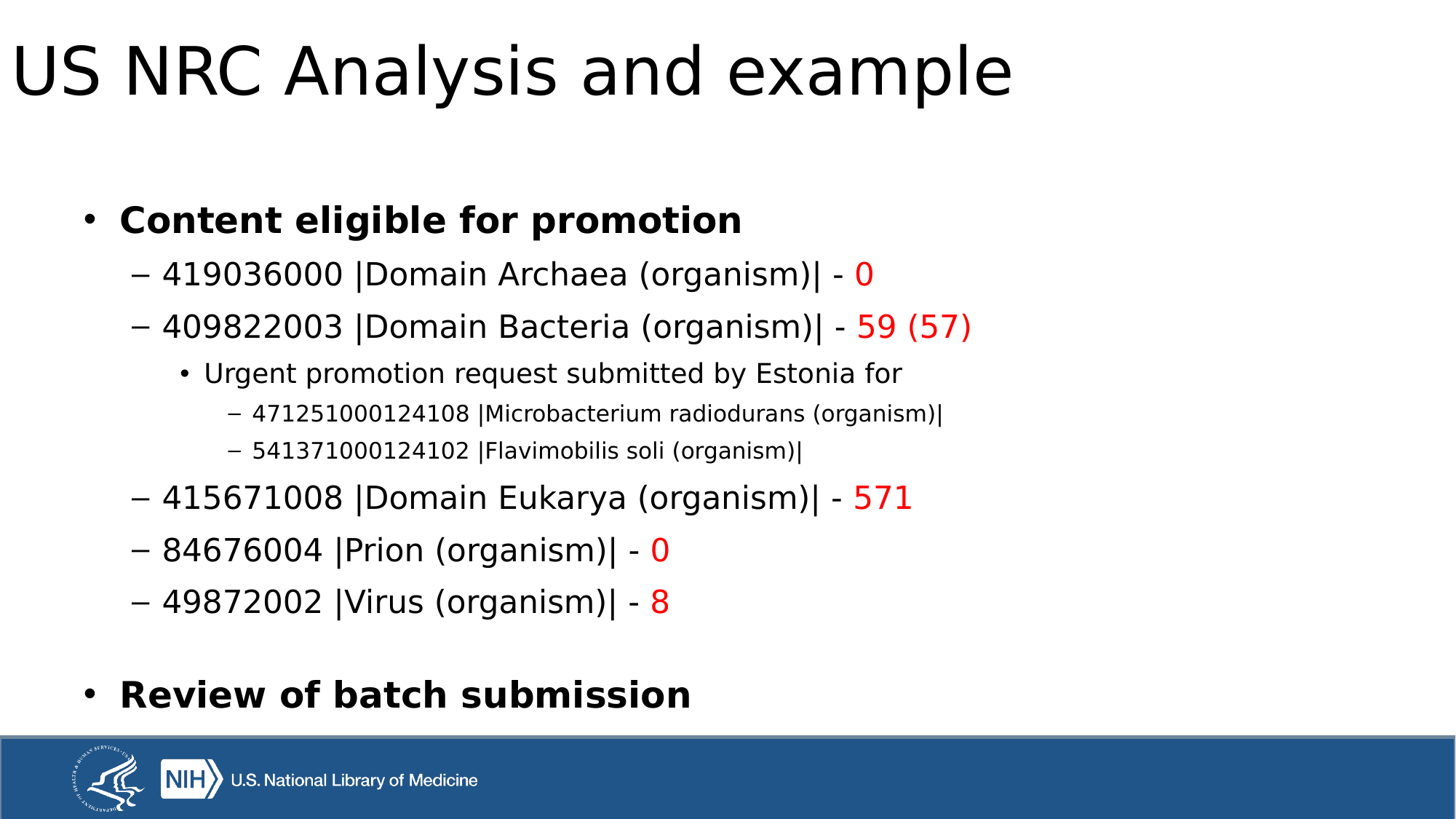

# US NRC Analysis and example
Content eligible for promotion
419036000 |Domain Archaea (organism)| - 0
409822003 |Domain Bacteria (organism)| - 59 (57)
Urgent promotion request submitted by Estonia for
471251000124108 |Microbacterium radiodurans (organism)|
541371000124102 |Flavimobilis soli (organism)|
415671008 |Domain Eukarya (organism)| - 571
84676004 |Prion (organism)| - 0
49872002 |Virus (organism)| - 8

Review of batch submission